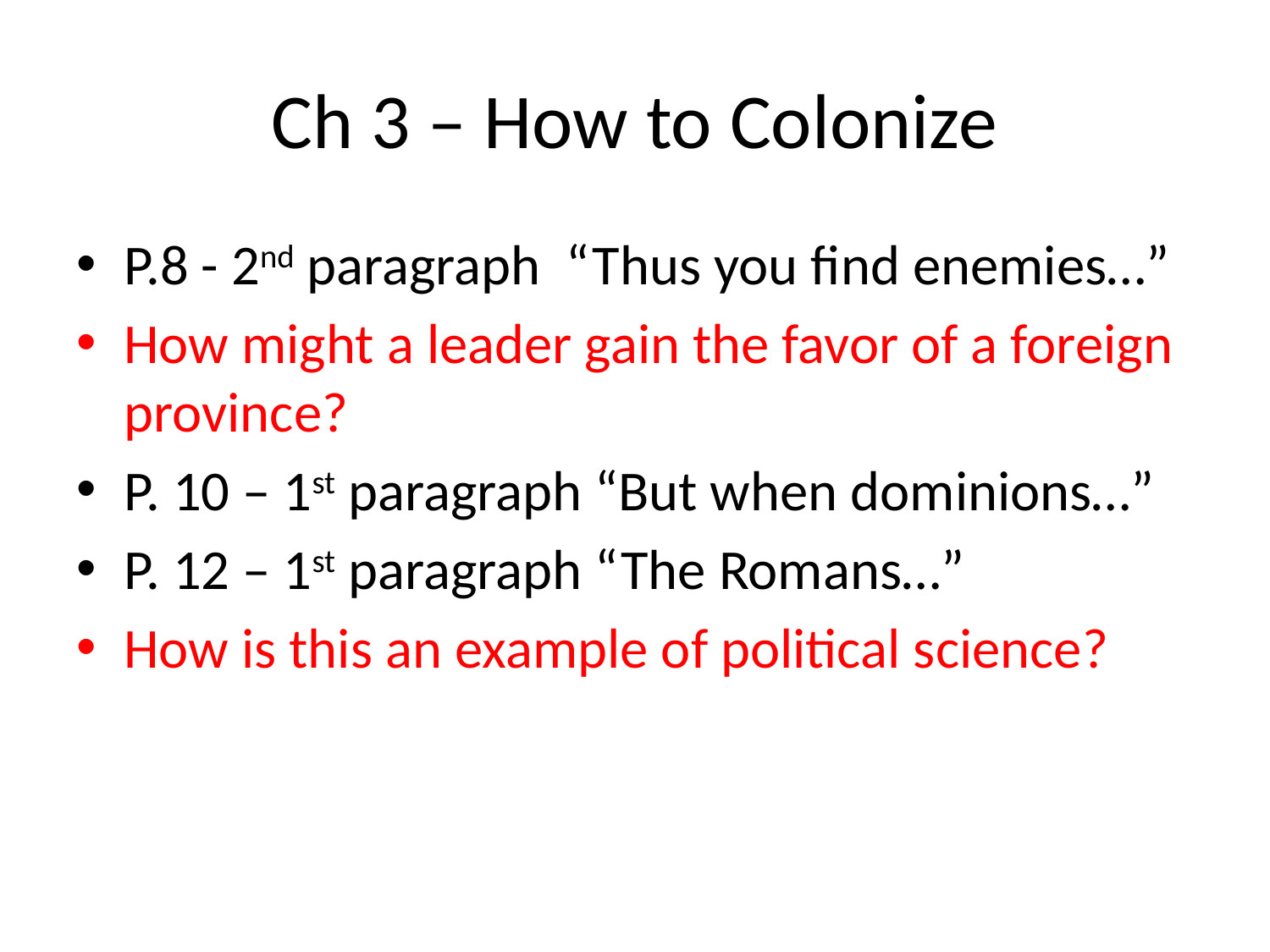

# Ch 3 – How to Colonize
P.8 - 2nd paragraph  “Thus you find enemies…”
How might a leader gain the favor of a foreign province?
P. 10 – 1st paragraph “But when dominions…”
P. 12 – 1st paragraph “The Romans…”
How is this an example of political science?